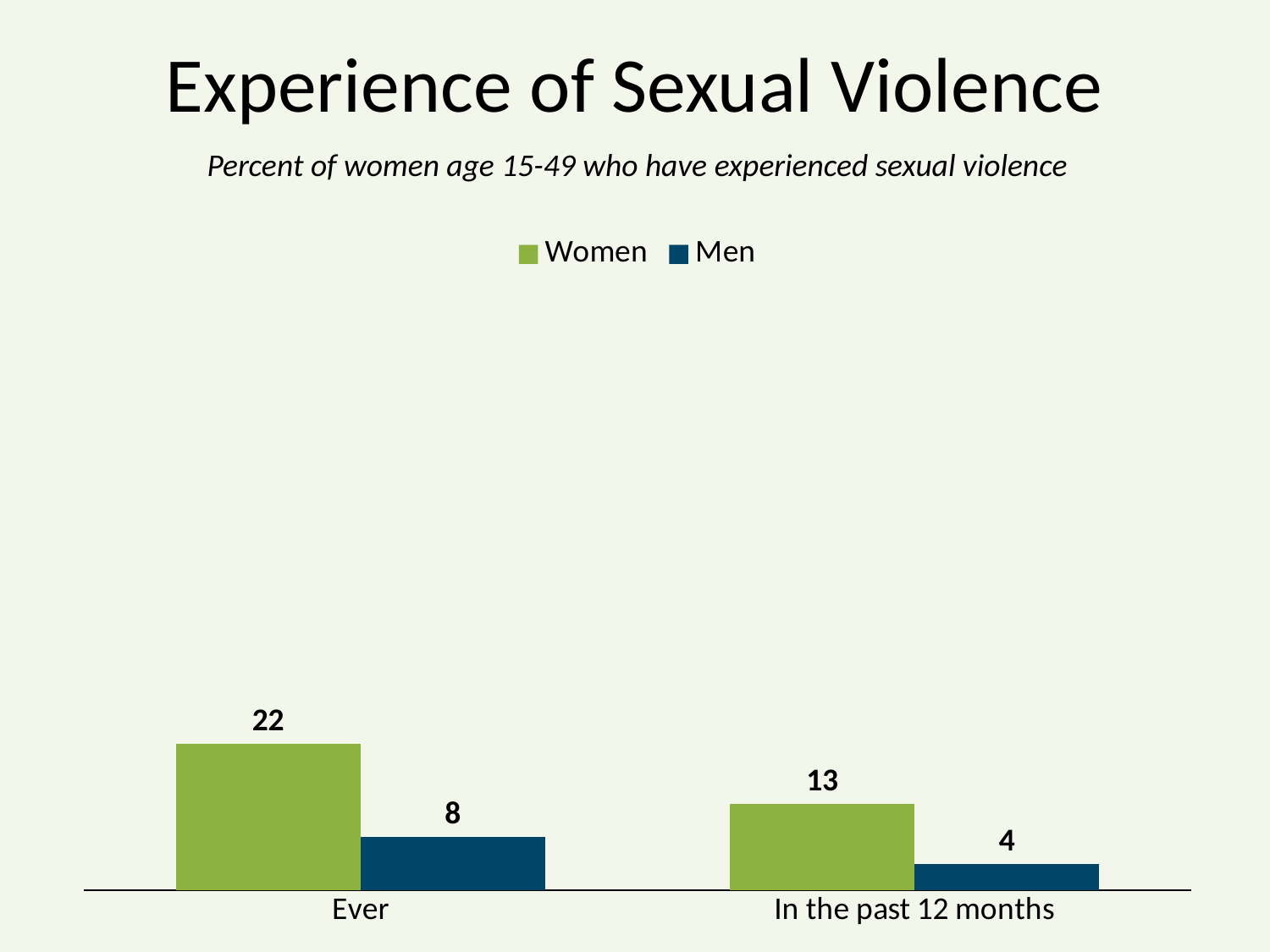

# Experience of Sexual Violence
Percent of women age 15-49 who have experienced sexual violence

### Chart

| Category | Women | Men |
|---|---|---|
| Ever | 22.0 | 8.0 |
| In the past 12 months | 13.0 | 4.0 |